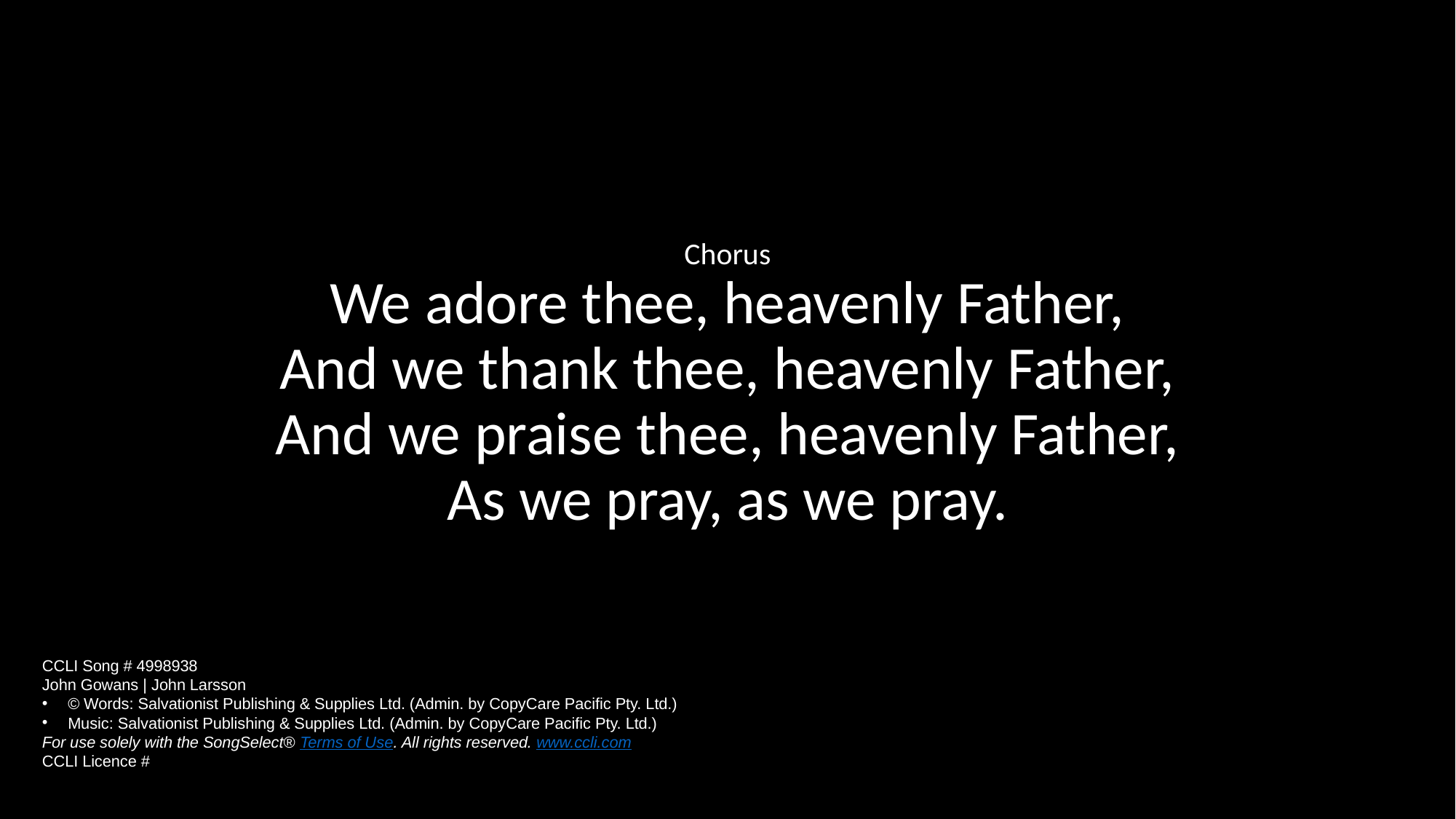

Chorus
We adore thee, heavenly Father,
And we thank thee, heavenly Father,
And we praise thee, heavenly Father,
As we pray, as we pray.
CCLI Song # 4998938
John Gowans | John Larsson
© Words: Salvationist Publishing & Supplies Ltd. (Admin. by CopyCare Pacific Pty. Ltd.)
Music: Salvationist Publishing & Supplies Ltd. (Admin. by CopyCare Pacific Pty. Ltd.)
For use solely with the SongSelect® Terms of Use. All rights reserved. www.ccli.com
CCLI Licence #